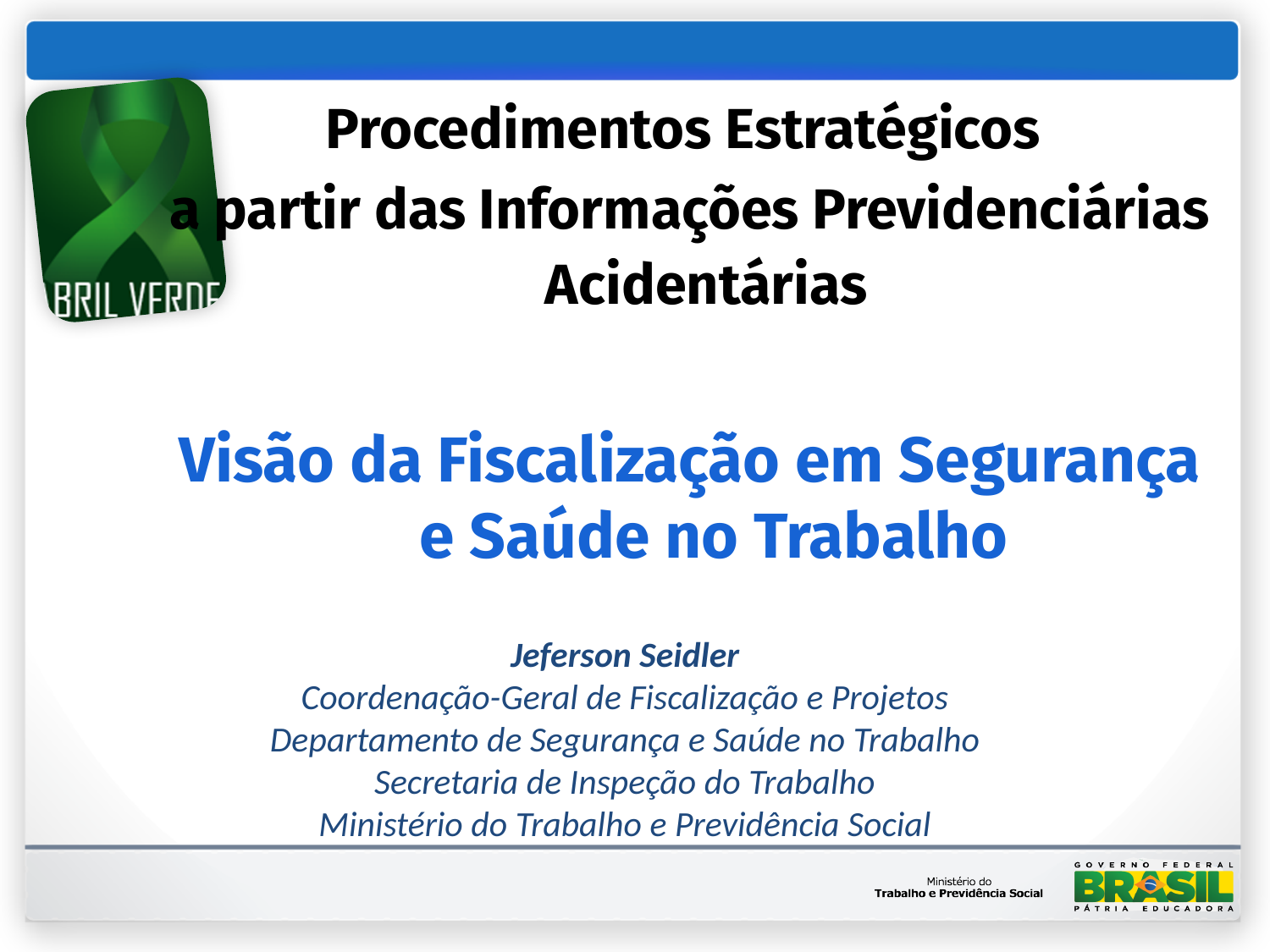

Procedimentos Estratégicos
a partir das Informações Previdenciárias Acidentárias

Visão da Fiscalização em Segurança e Saúde no Trabalho
Jeferson Seidler
Coordenação-Geral de Fiscalização e Projetos
Departamento de Segurança e Saúde no Trabalho
Secretaria de Inspeção do Trabalho
Ministério do Trabalho e Previdência Social